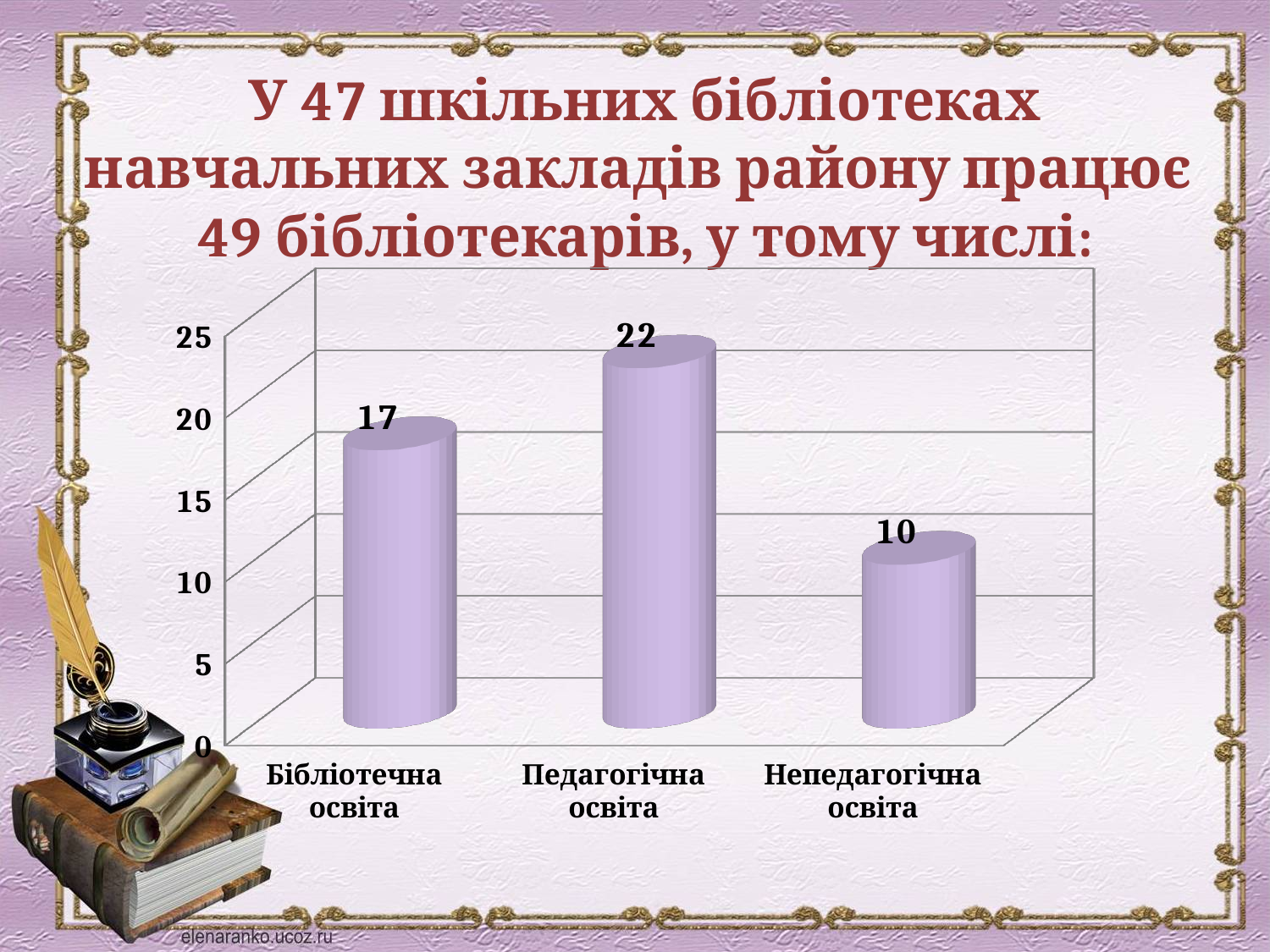

# У 47 шкільних бібліотеках навчальних закладів району працює 49 бібліотекарів, у тому числі:

[unsupported chart]